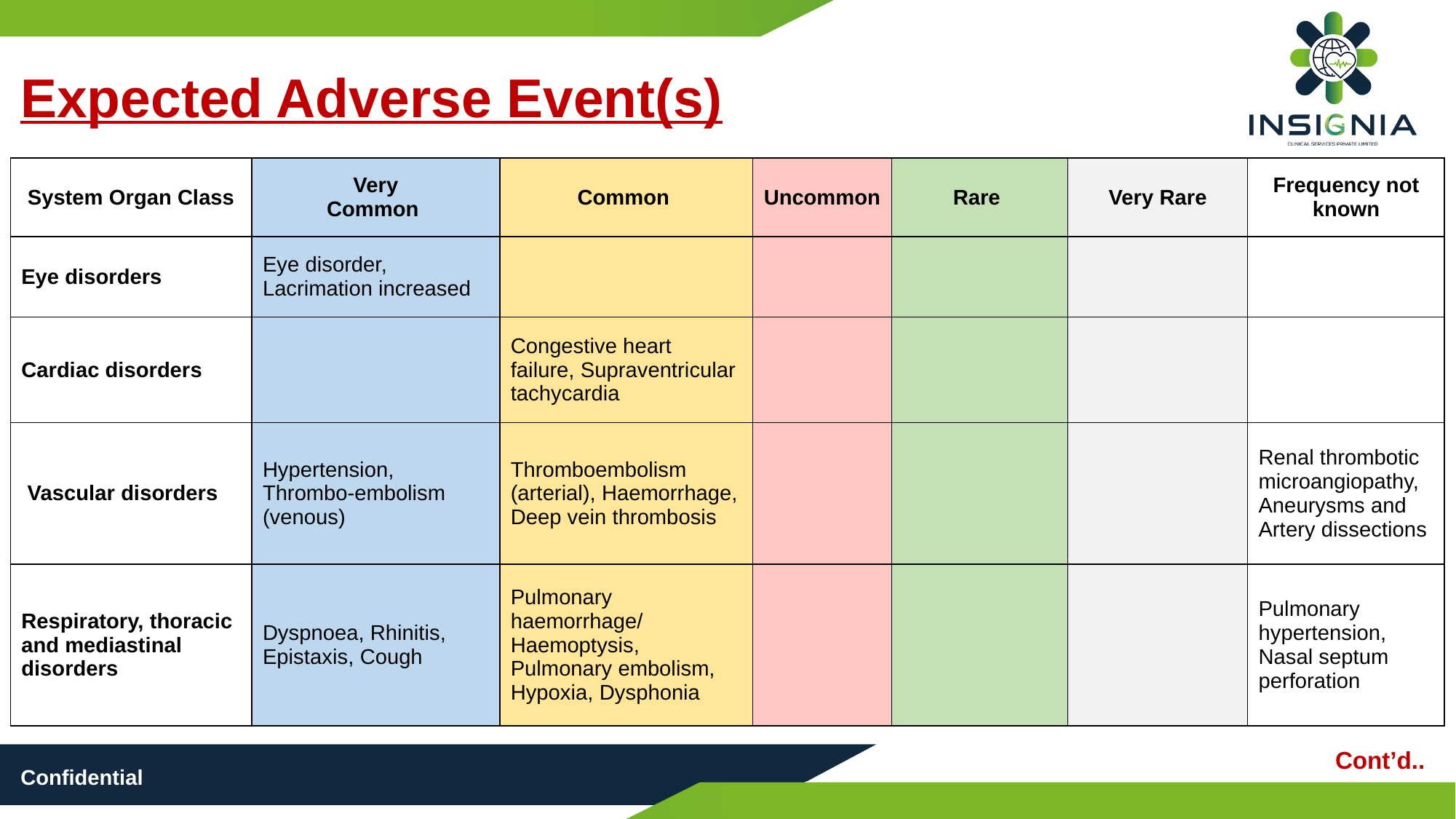

Expected Adverse Event(s)
| System Organ Class | Very Common | Common | Uncommon | Rare | Very Rare | Frequency not known |
| --- | --- | --- | --- | --- | --- | --- |
| Eye disorders | Eye disorder, Lacrimation increased |  |  |  |  |  |
| Cardiac disorders |  | Congestive heart failure, Supraventricular tachycardia |  |  |  |  |
| Vascular disorders | Hypertension, Thrombo-embolism (venous) | Thromboembolism (arterial), Haemorrhage, Deep vein thrombosis |  |  |  | Renal thrombotic microangiopathy, Aneurysms and Artery dissections |
| Respiratory, thoracic and mediastinal disorders | Dyspnoea, Rhinitis, Epistaxis, Cough | Pulmonary haemorrhage/ Haemoptysis, Pulmonary embolism, Hypoxia, Dysphonia |  |  |  | Pulmonary hypertension, Nasal septum perforation |
Cont’d..
Confidential